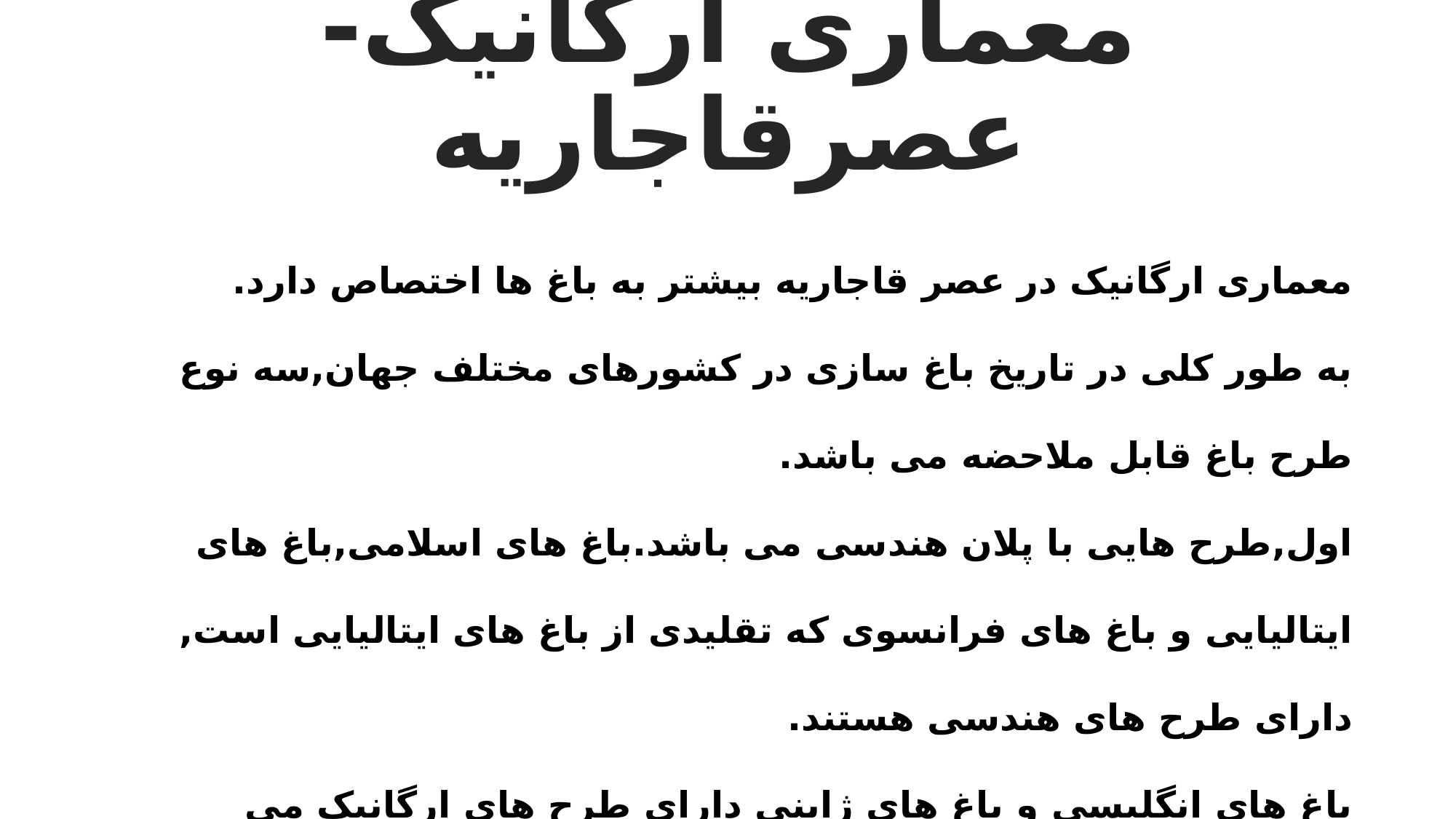

معماری ارگانیک-عصرقاجاریه
معماری ارگانیک در عصر قاجاریه بیشتر به باغ ها اختصاص دارد.
به طور کلی در تاریخ باغ سازی در کشورهای مختلف جهان,سه نوع طرح باغ قابل ملاحضه می باشد.
اول,طرح هایی با پلان هندسی می باشد.باغ های اسلامی,باغ های ایتالیایی و باغ های فرانسوی که تقلیدی از باغ های ایتالیایی است, دارای طرح های هندسی هستند.
باغ های انگلیسی و باغ های ژاپنی دارای طرح های ارگانیک می باشند.باغ های چینی نوع سوم باغ هاست که طرح های هندسی و ارگانیک همزمان در آن اجرا گردیده است.